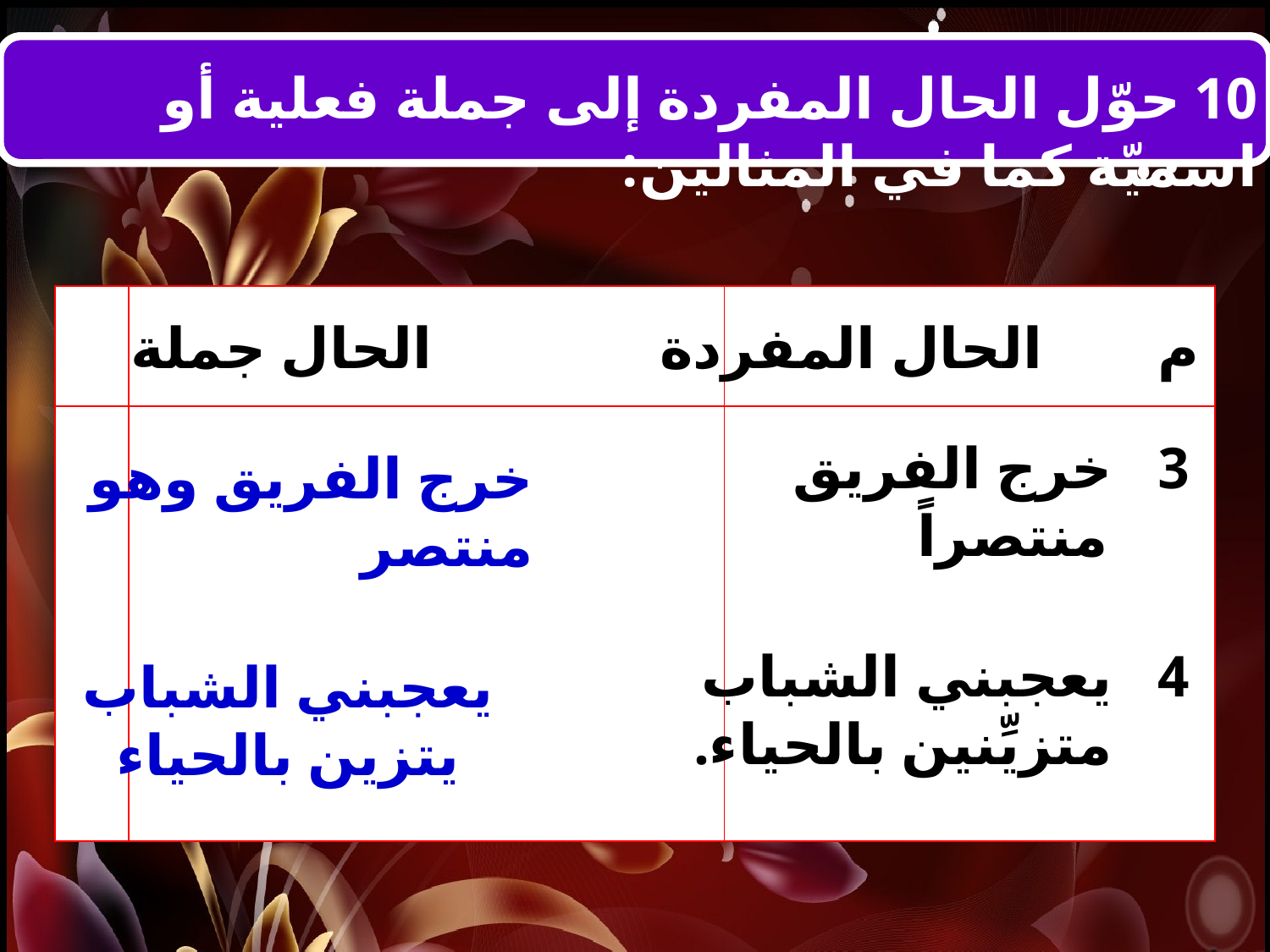

10 حوّل الحال المفردة إلى جملة فعلية أو اسميّة كما في المثالين:
|  |  |  |
| --- | --- | --- |
|  |  |  |
الحال جملة
الحال المفردة
م
خرج الفريق منتصراً
3
خرج الفريق وهو منتصر
يعجبني الشباب متزيِّنين بالحياء.
4
يعجبني الشباب يتزين بالحياء